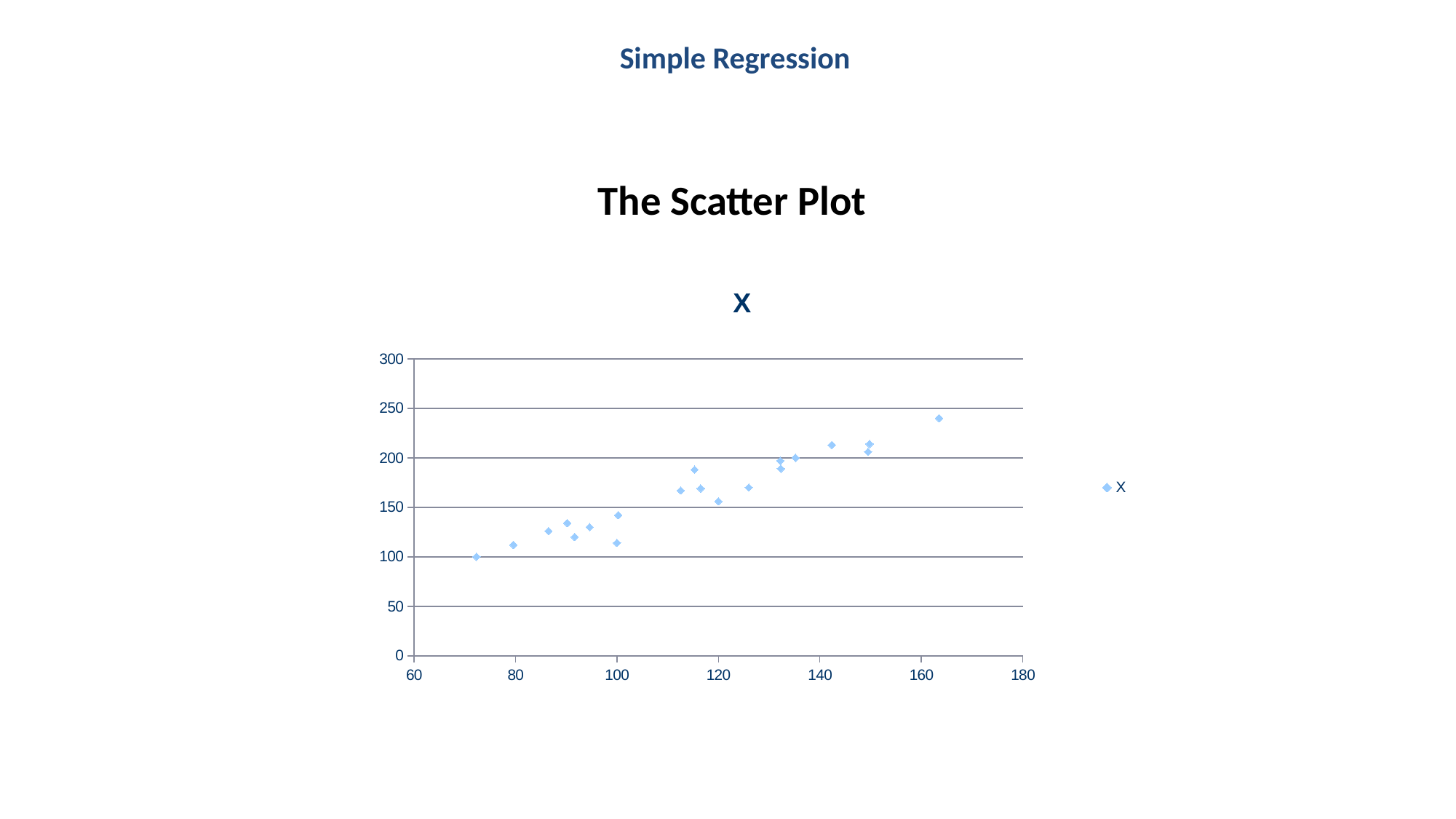

Simple Regression
# The Scatter Plot

### Chart:

| Category | X |
|---|---|